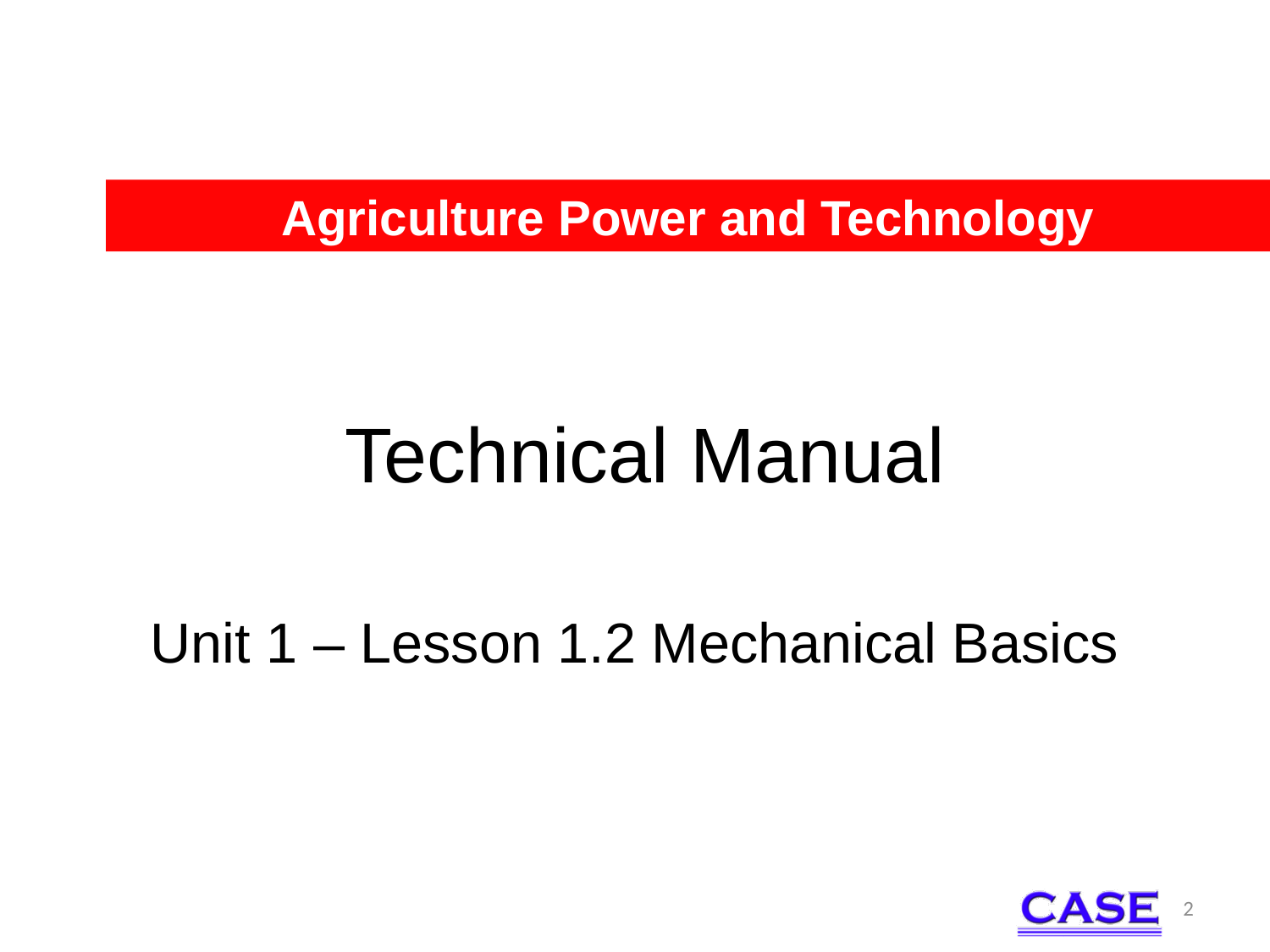

Agriculture Power and Technology
# Technical Manual
Unit 1 – Lesson 1.2 Mechanical Basics
2